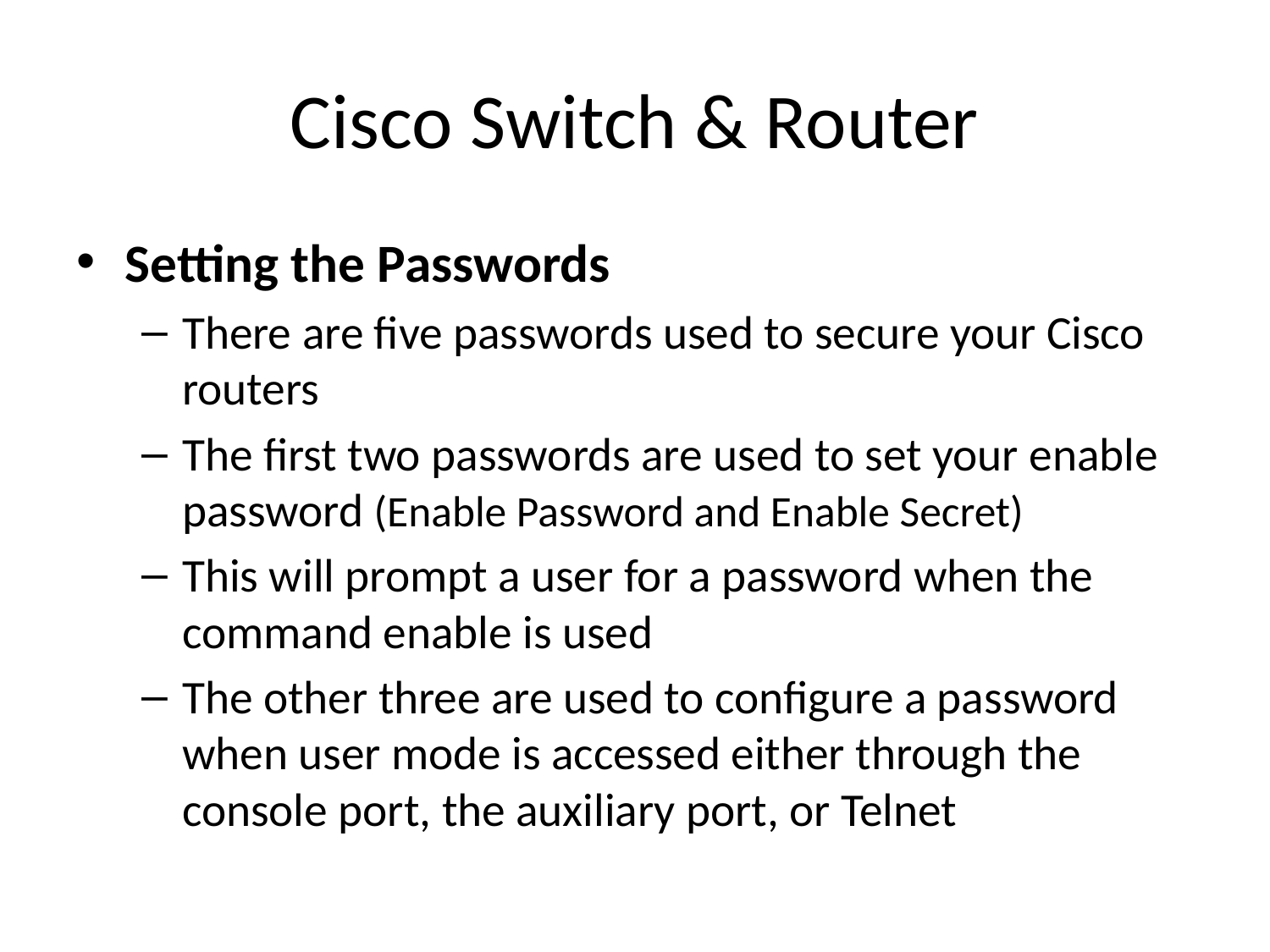

# Cisco Switch & Router
Setting the Passwords
There are five passwords used to secure your Cisco routers
The first two passwords are used to set your enable password (Enable Password and Enable Secret)
This will prompt a user for a password when the command enable is used
The other three are used to configure a password when user mode is accessed either through the console port, the auxiliary port, or Telnet